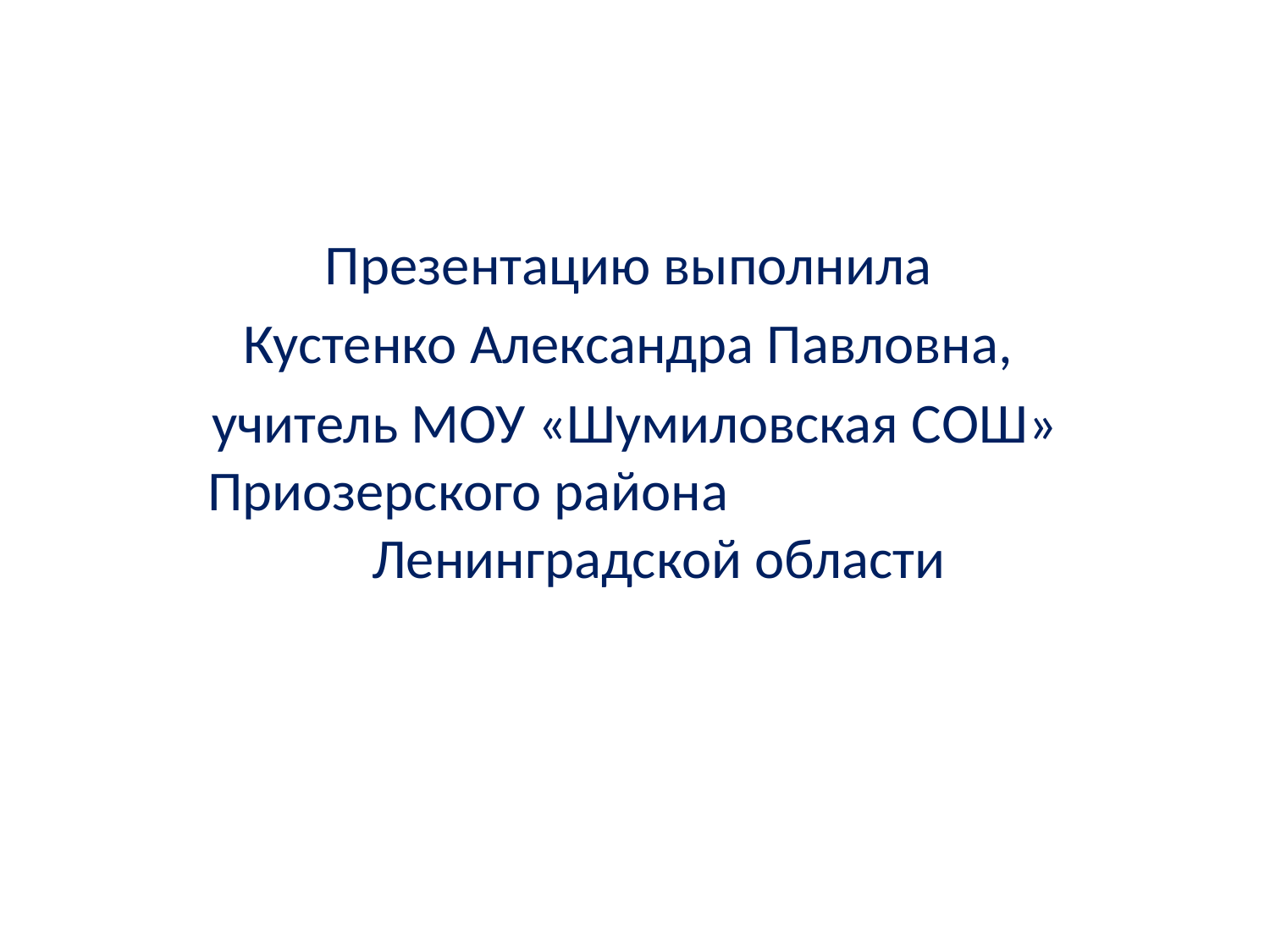

#
Презентацию выполнила
Кустенко Александра Павловна,
учитель МОУ «Шумиловская СОШ» Приозерского района                               Ленинградской области